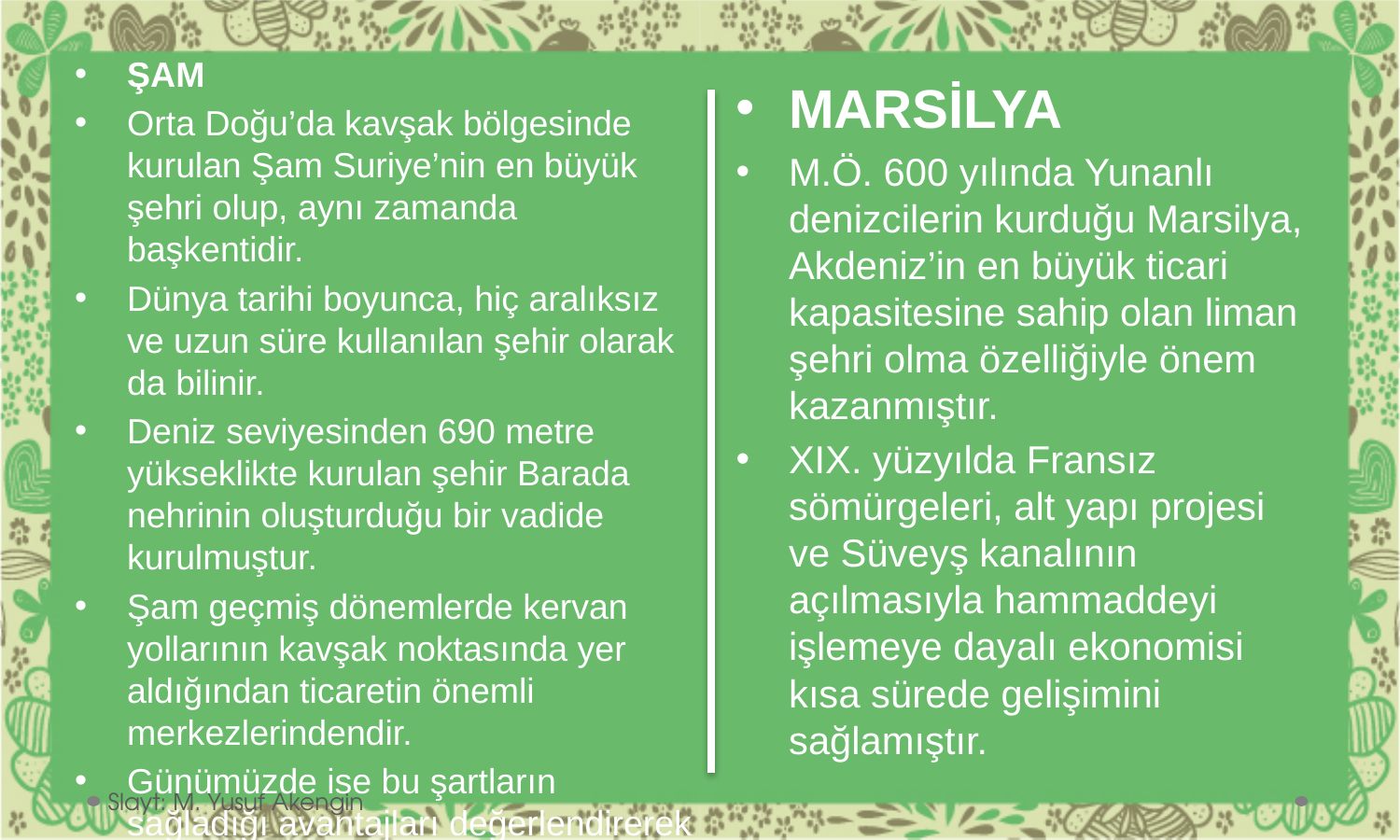

ŞAM
Orta Doğu’da kavşak bölgesinde kurulan Şam Suriye’nin en büyük şehri olup, aynı zamanda başkentidir.
Dünya tarihi boyunca, hiç aralıksız ve uzun süre kullanılan şehir olarak da bilinir.
Deniz seviyesinden 690 metre yükseklikte kurulan şehir Barada nehrinin oluşturduğu bir vadide kurulmuştur.
Şam geçmiş dönemlerde kervan yollarının kavşak noktasında yer aldığından ticaretin önemli merkezlerindendir.
Günümüzde ise bu şartların sağladığı avantajları değerlendirerek gelişimini devam ettirmektedir.
MARSİLYA
M.Ö. 600 yılında Yunanlı denizcilerin kurduğu Marsilya, Akdeniz’in en büyük ticari kapasitesine sahip olan liman şehri olma özelliğiyle önem kazanmıştır.
XIX. yüzyılda Fransız sömürgeleri, alt yapı projesi ve Süveyş kanalının açılmasıyla hammaddeyi işlemeye dayalı ekonomisi kısa sürede gelişimini sağlamıştır.
Slayt: M. Yusuf Akengin